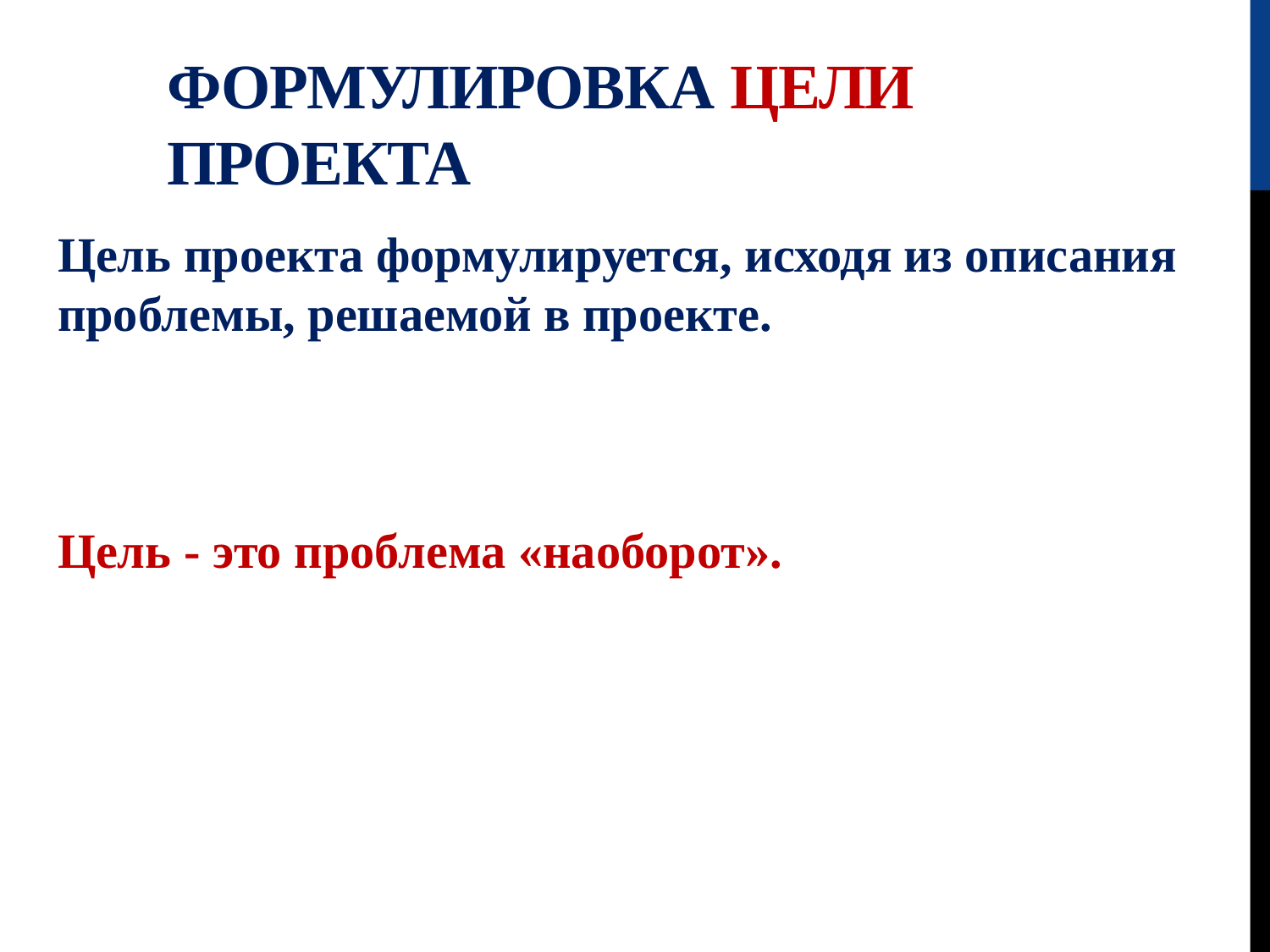

# Формулировка цели проекта
Цель проекта формулируется, исходя из описания проблемы, решаемой в проекте.

Цель - это проблема «наоборот».